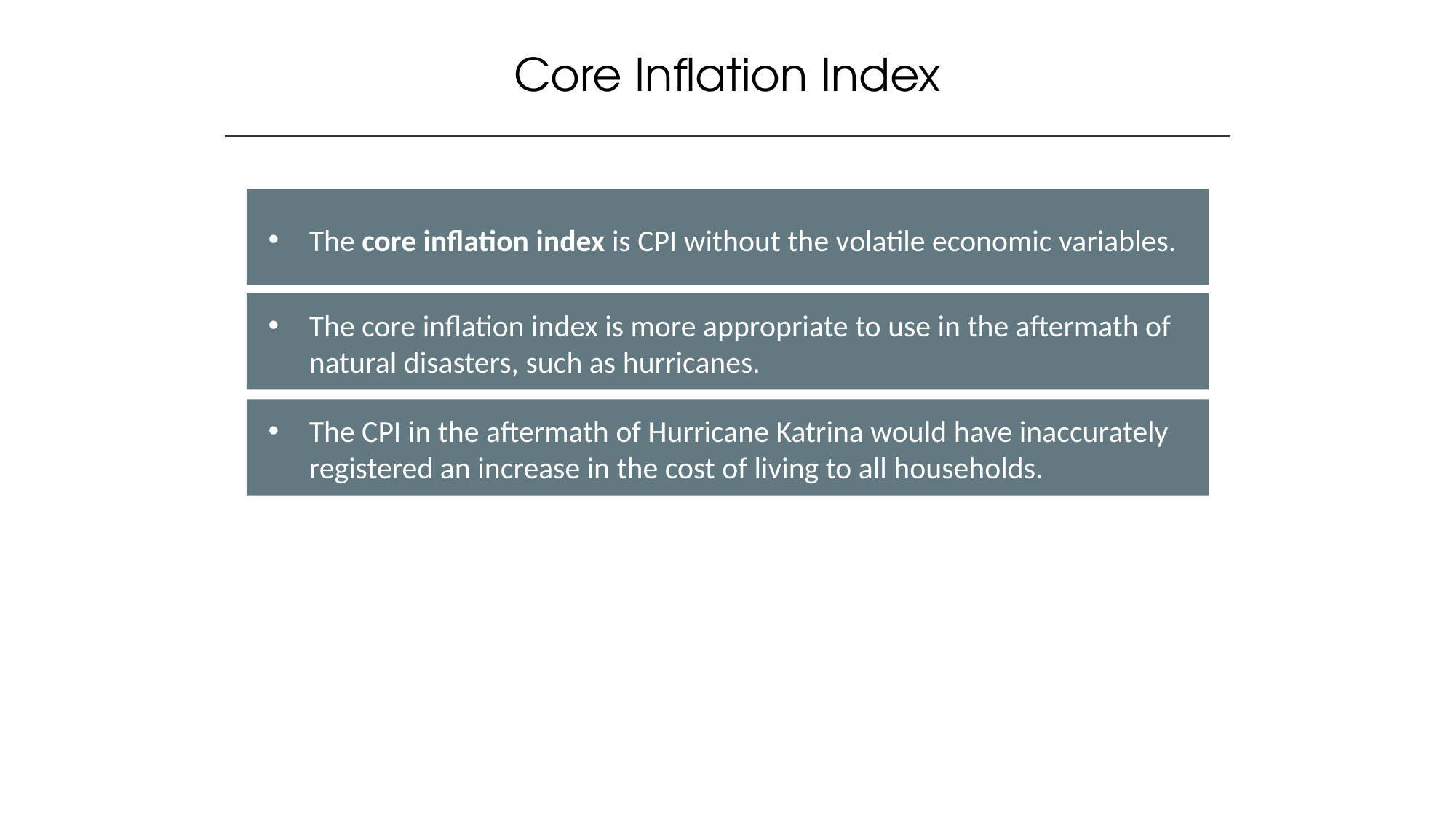

Core Inflation Index
HAWKES LEARNING

The core inflation index is CPI without the volatile economic variables.

The core inflation index is more appropriate to use in the aftermath of natural disasters, such as hurricanes.

The CPI in the aftermath of Hurricane Katrina would have inaccurately registered an increase in the cost of living to all households.